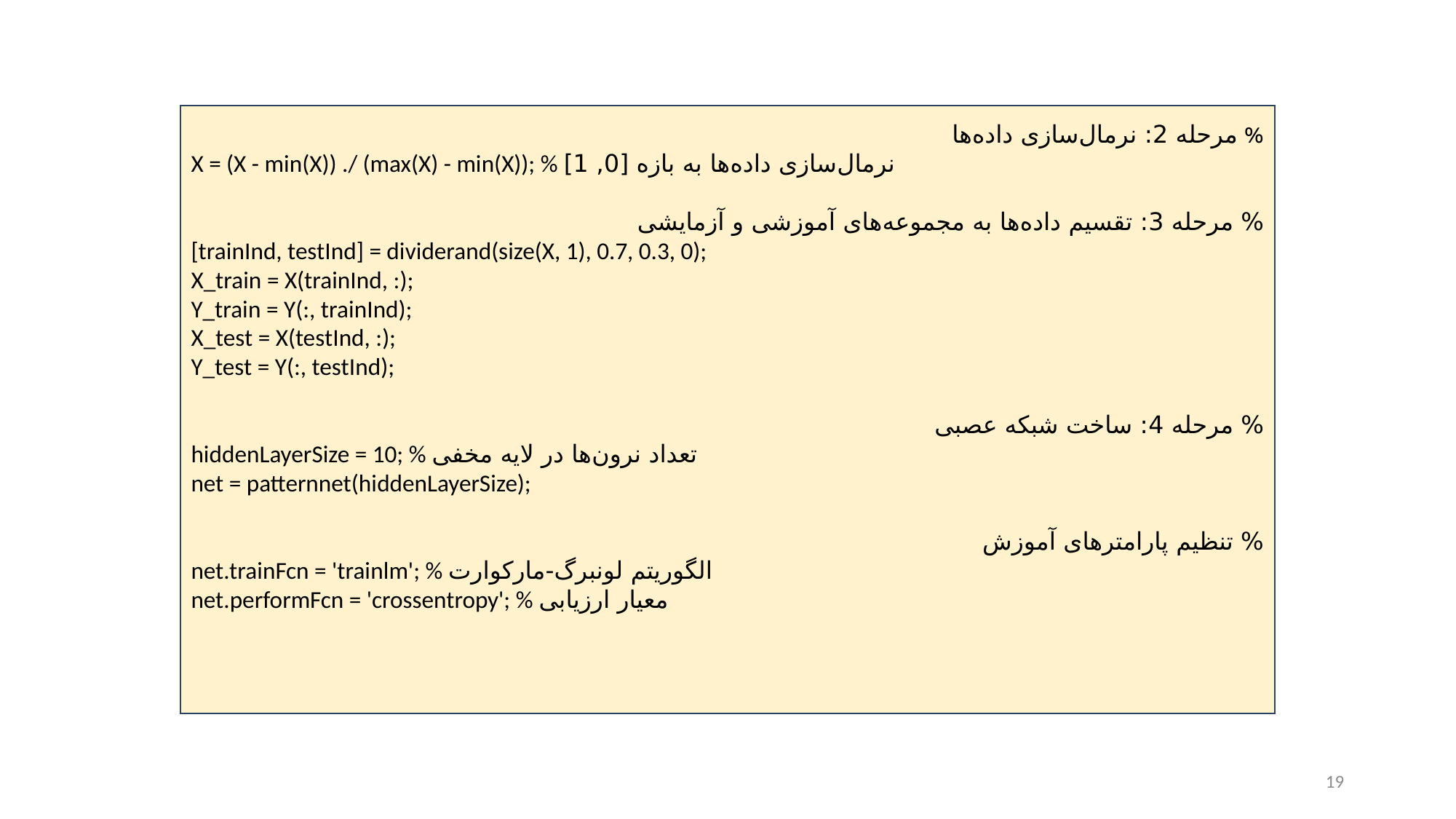

% مرحله 2: نرمال‌سازی داده‌ها
X = (X - min(X)) ./ (max(X) - min(X)); % نرمال‌سازی داده‌ها به بازه [0, 1]

% مرحله 3: تقسیم داده‌ها به مجموعه‌های آموزشی و آزمایشی
[trainInd, testInd] = dividerand(size(X, 1), 0.7, 0.3, 0);
X_train = X(trainInd, :);
Y_train = Y(:, trainInd);
X_test = X(testInd, :);
Y_test = Y(:, testInd);

% مرحله 4: ساخت شبکه عصبی
hiddenLayerSize = 10; % تعداد نرون‌ها در لایه مخفی
net = patternnet(hiddenLayerSize);

% تنظیم پارامترهای آموزش
net.trainFcn = 'trainlm'; % الگوریتم لونبرگ-مارکوارت
net.performFcn = 'crossentropy'; % معیار ارزیابی

19